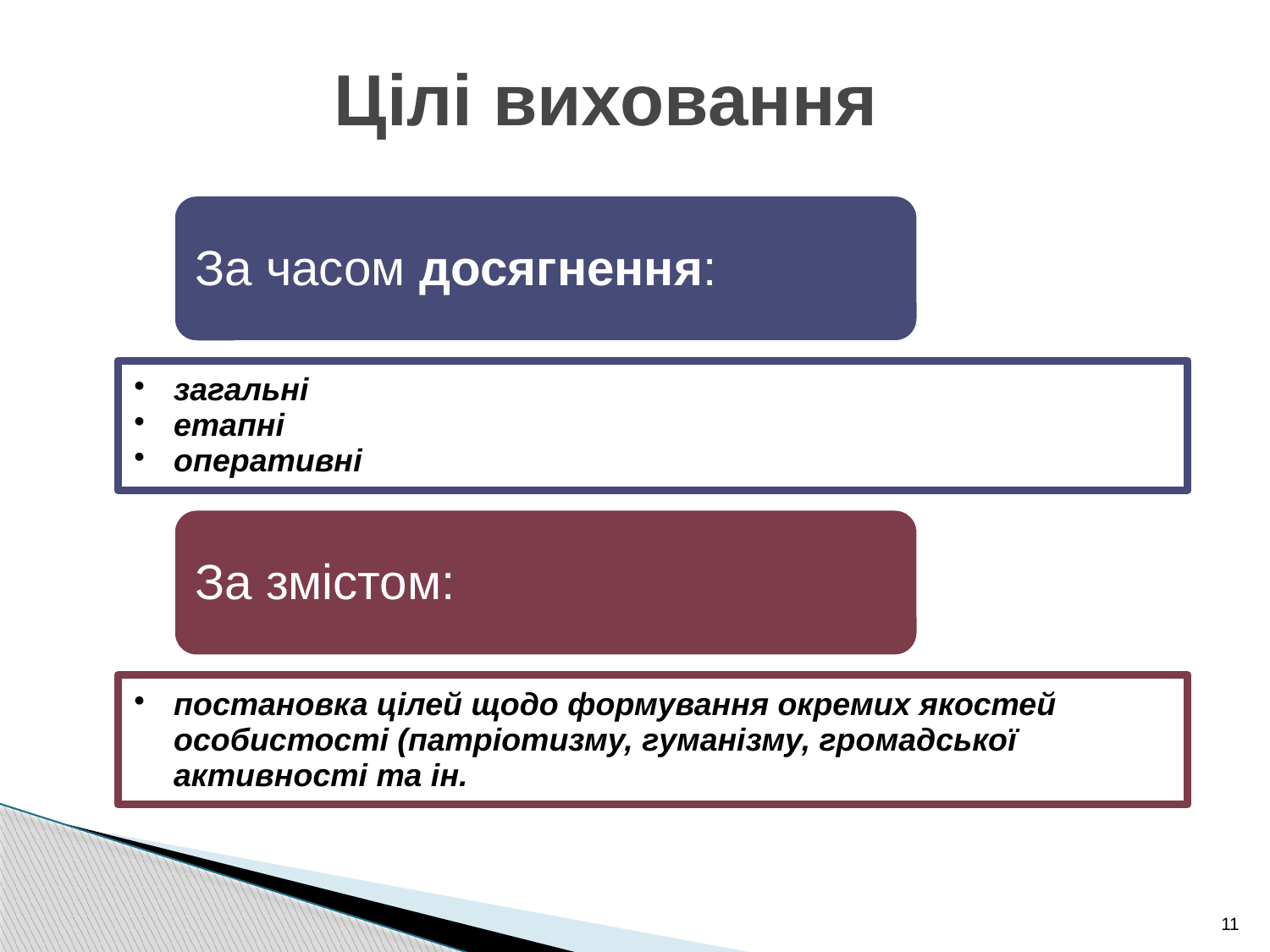

# Цілі виховання
За часом досягнення:
За змістом:
загальні
етапні
оперативні
постановка цілей щодо формування окремих якостей особистості (патріотизму, гуманізму, громадської активності та ін.
11